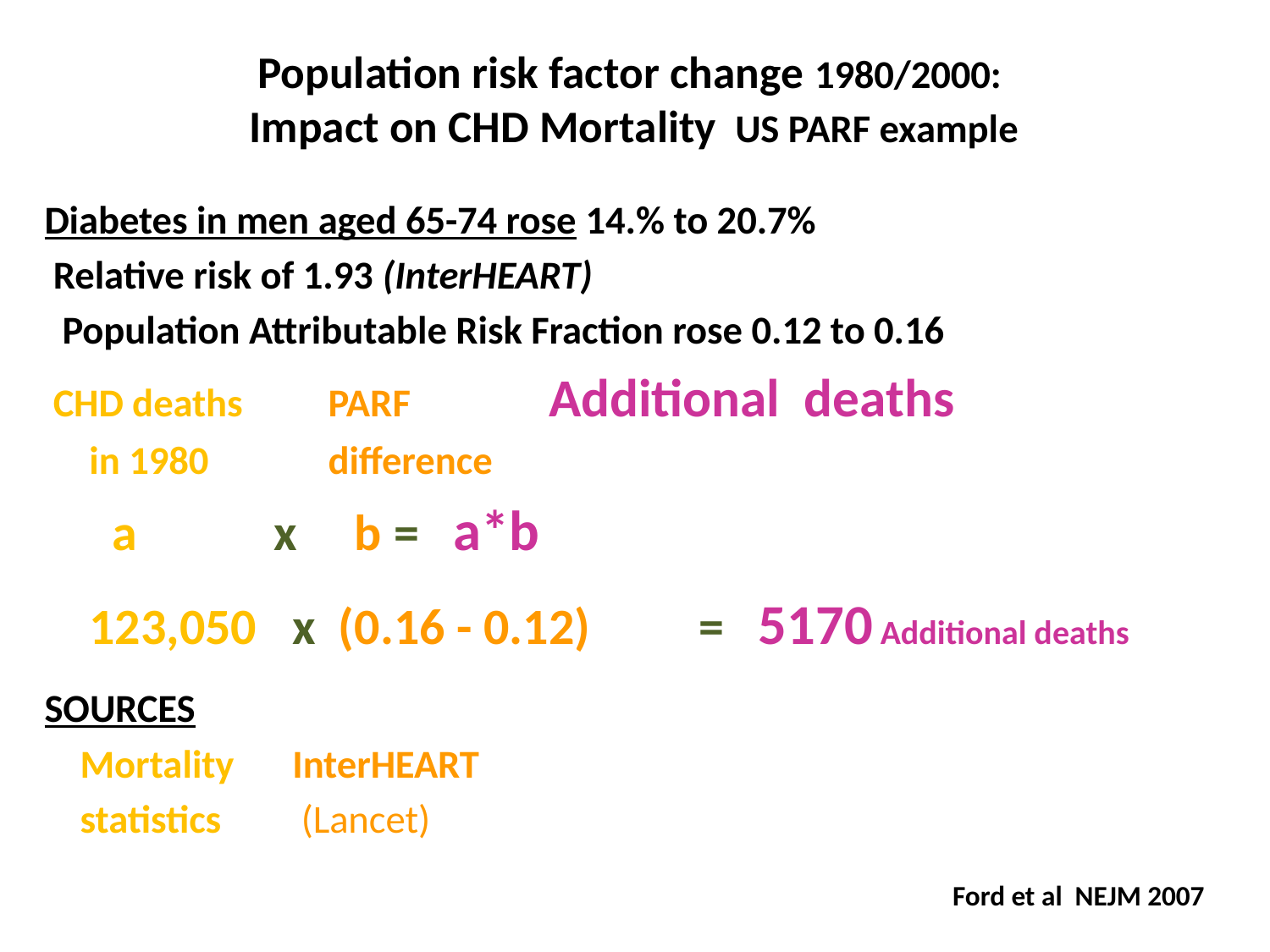

# Population risk factor change 1980/2000: Impact on CHD Mortality  US PARF example
Diabetes in men aged 65-74 rose 14.% to 20.7%
 Relative risk of 1.93 (InterHEART)
  Population Attributable Risk Fraction rose 0.12 to 0.16
 CHD deaths 	    PARF 		      Additional  deaths
	in 1980	    difference
	  a            x     b 			=   a*b

	123,050	x  (0.16 - 0.12) 	=   5170 Additional deaths

SOURCES
    Mortality 	InterHEART
    statistics         (Lancet)

  Ford et al  NEJM 2007